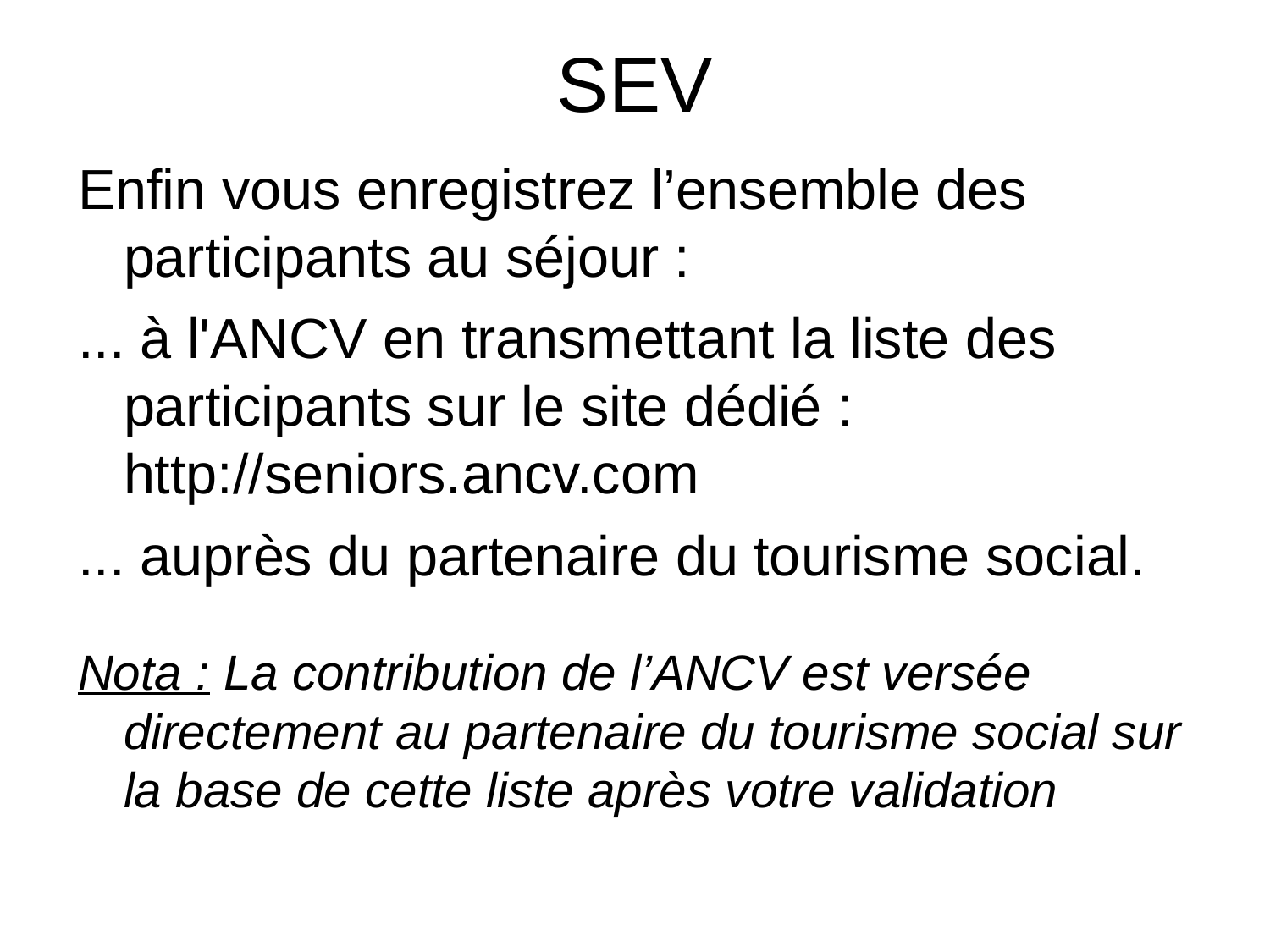

# SEV
Enfin vous enregistrez l’ensemble des participants au séjour :
... à l'ANCV en transmettant la liste des participants sur le site dédié : http://seniors.ancv.com
... auprès du partenaire du tourisme social.

Nota : La contribution de l’ANCV est versée directement au partenaire du tourisme social sur la base de cette liste après votre validation